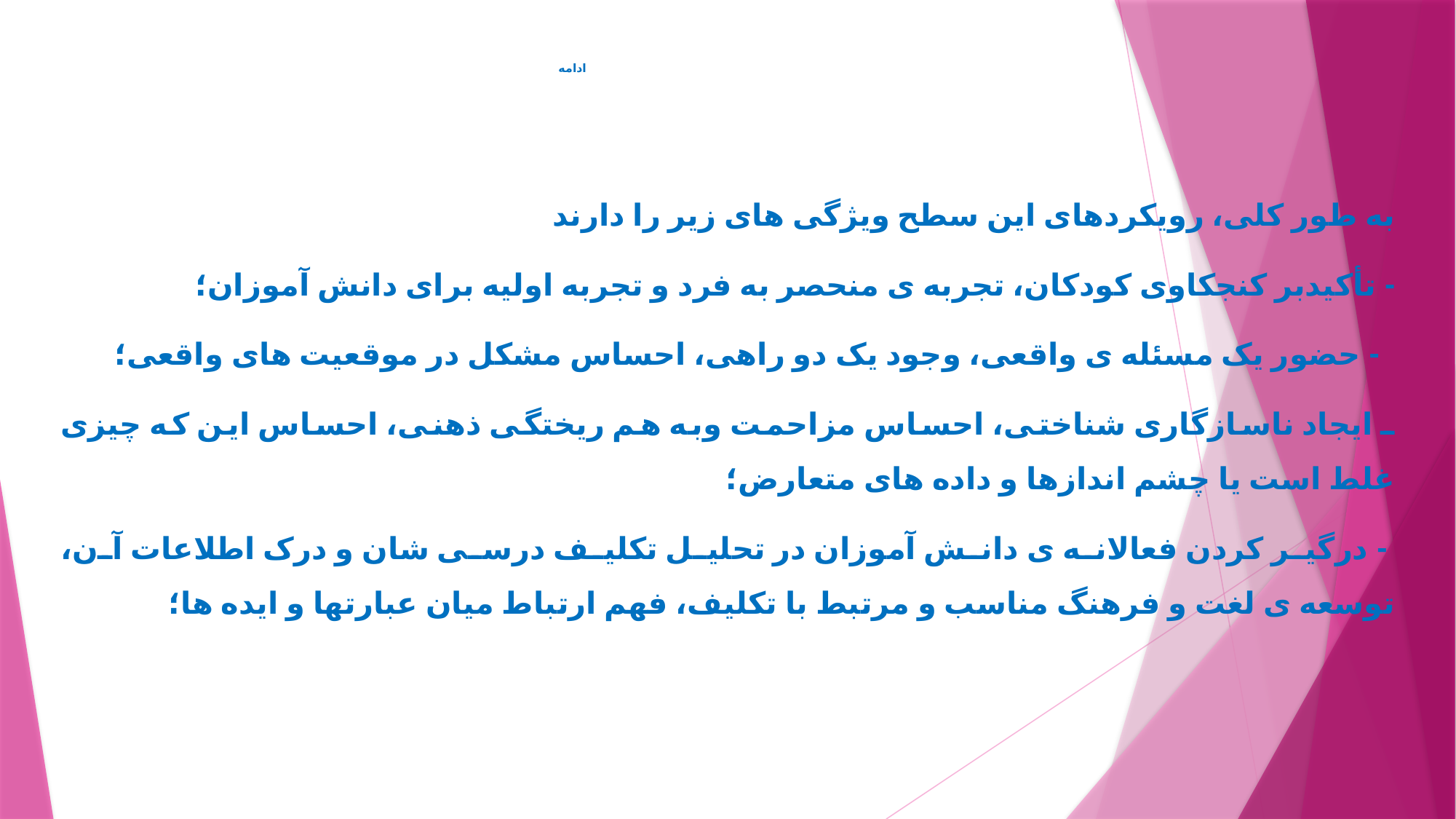

# ادامه
به طور کلی، رويکردهای اين سطح ويژگی های زير را دارند
- تأکيدبر کنجکاوی کودکان، تجربه ی منحصر به فرد و تجربه اوليه برای دانش آموزان؛
  - حضور يک مسئله ی واقعی، وجود يک دو راهی، احساس مشکل در موقعيت های واقعی؛
ـ ايجاد ناسازگاری شناختی، احساس مزاحمت وبه هم ريختگی ذهنی، احساس اين که چيزی غلط است يا چشم اندازها و داده های متعارض؛
 - درگير کردن فعالانه ی دانش آموزان در تحليل تکليف درسی شان و درک اطلاعات آن، توسعه ی لغت و فرهنگ مناسب و مرتبط با تکليف، فهم ارتباط ميان عبارتها و ايده ها؛